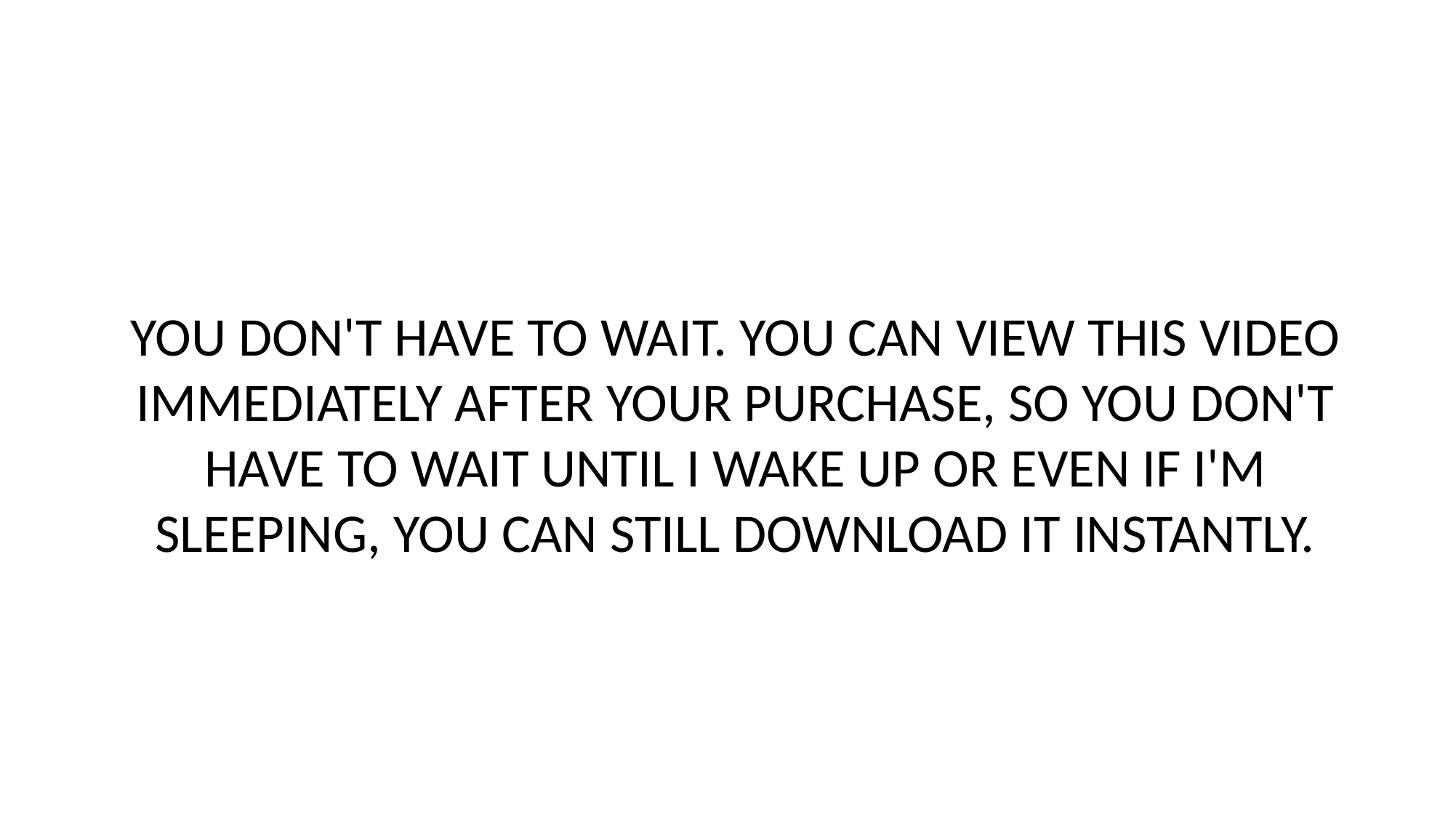

# YOU DON'T HAVE TO WAIT. YOU CAN VIEW THIS VIDEO IMMEDIATELY AFTER YOUR PURCHASE, SO YOU DON'T HAVE TO WAIT UNTIL I WAKE UP OR EVEN IF I'M SLEEPING, YOU CAN STILL DOWNLOAD IT INSTANTLY.